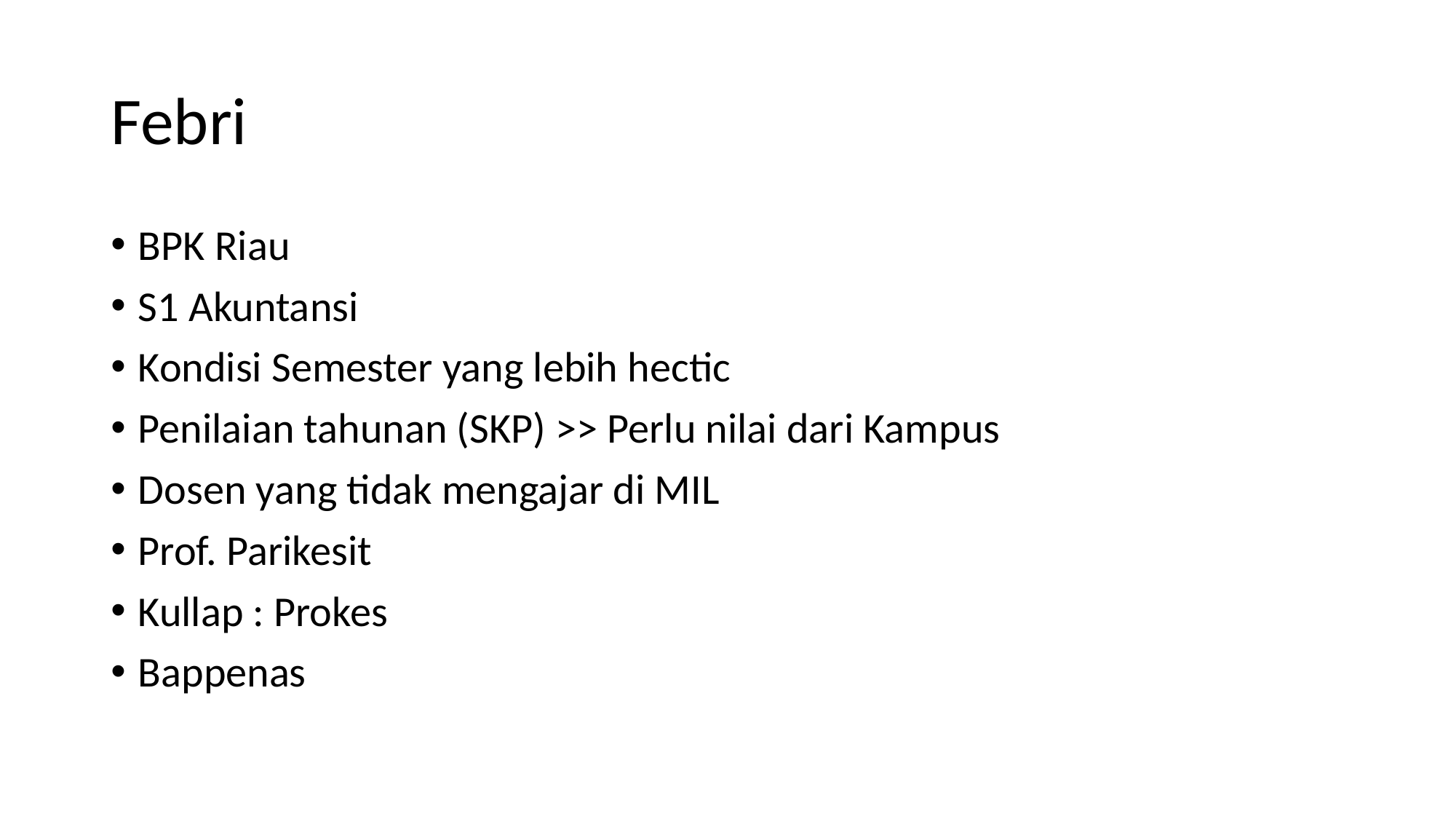

# Febri
BPK Riau
S1 Akuntansi
Kondisi Semester yang lebih hectic
Penilaian tahunan (SKP) >> Perlu nilai dari Kampus
Dosen yang tidak mengajar di MIL
Prof. Parikesit
Kullap : Prokes
Bappenas